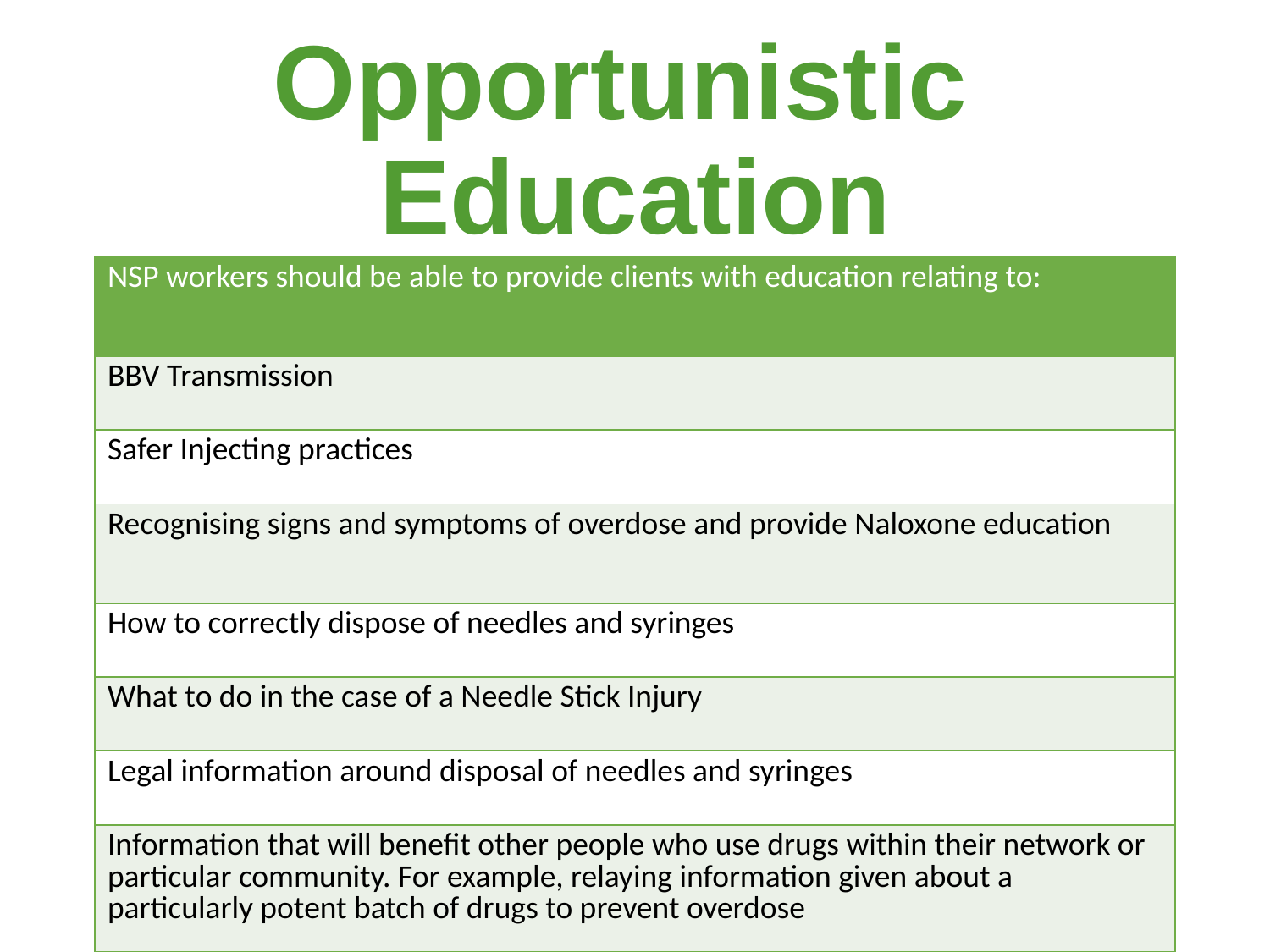

# Opportunistic Education
| NSP workers should be able to provide clients with education relating to: |
| --- |
| BBV Transmission |
| Safer Injecting practices |
| Recognising signs and symptoms of overdose and provide Naloxone education |
| How to correctly dispose of needles and syringes |
| What to do in the case of a Needle Stick Injury |
| Legal information around disposal of needles and syringes |
| Information that will benefit other people who use drugs within their network or particular community. For example, relaying information given about a particularly potent batch of drugs to prevent overdose |